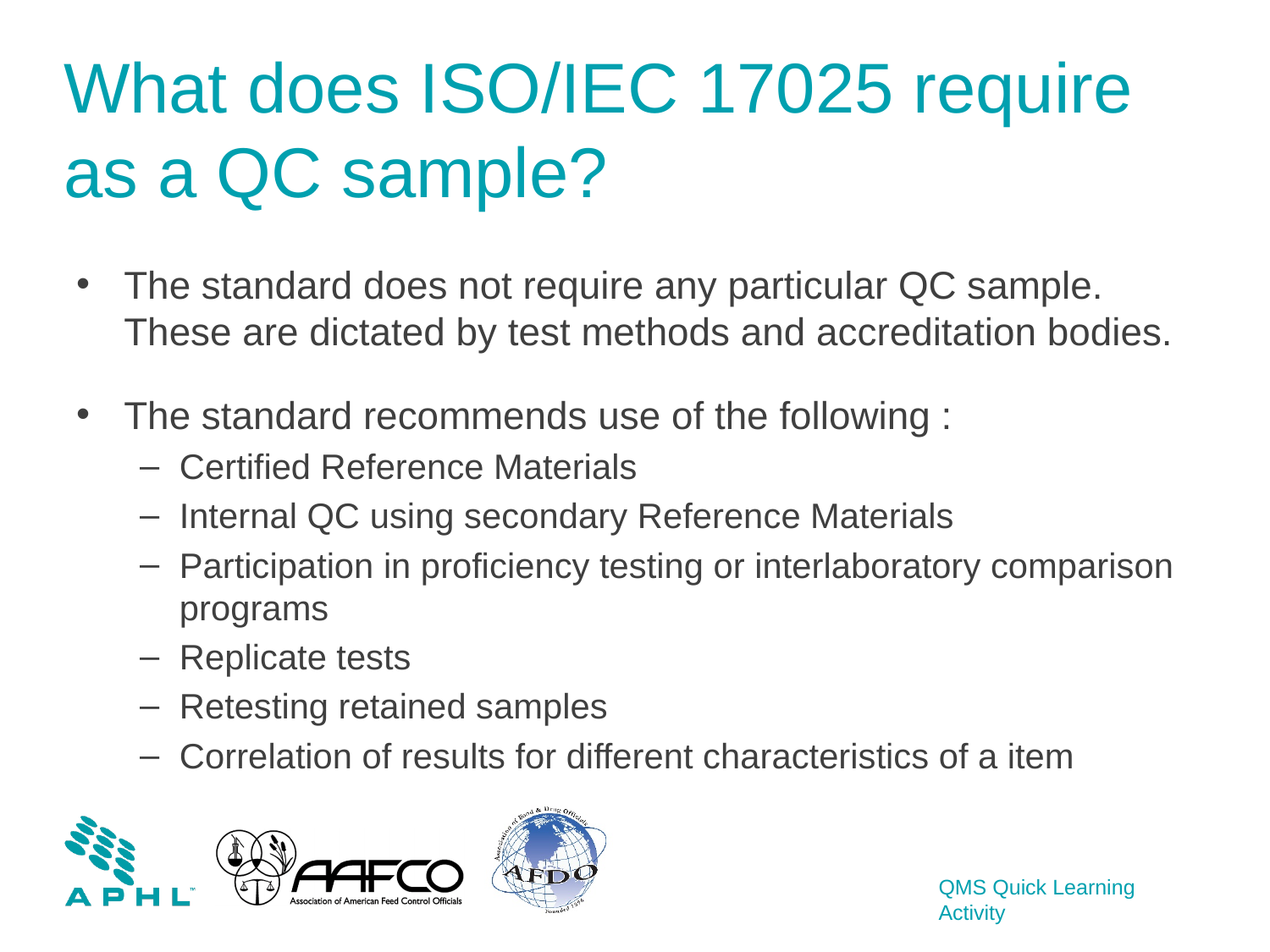

# What does ISO/IEC 17025 require as a QC sample?
The standard does not require any particular QC sample. These are dictated by test methods and accreditation bodies.

The standard recommends use of the following :
Certified Reference Materials
Internal QC using secondary Reference Materials
Participation in proficiency testing or interlaboratory comparison programs
Replicate tests
Retesting retained samples
Correlation of results for different characteristics of a item